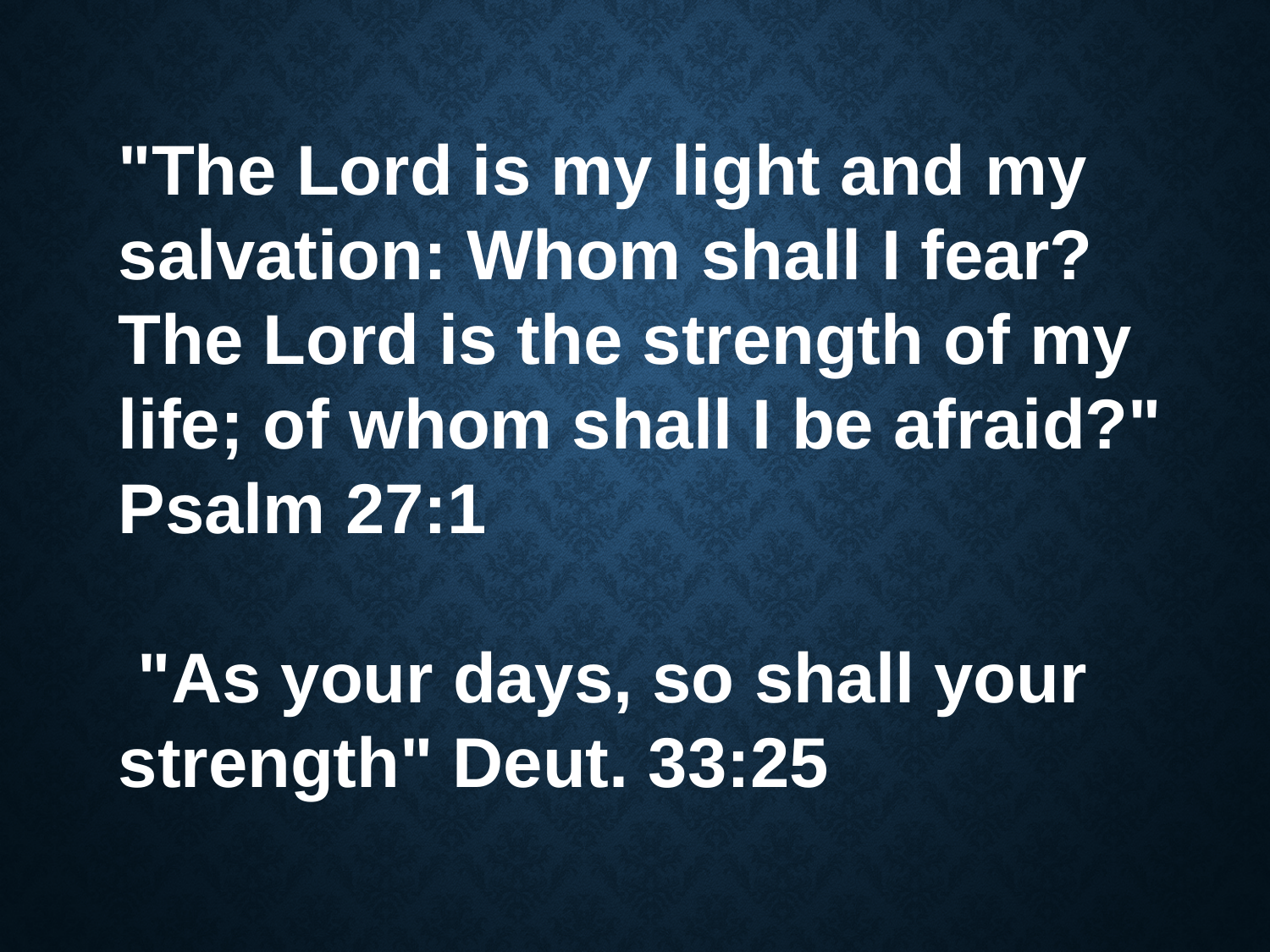

"The Lord is my light and my salvation: Whom shall I fear?
The Lord is the strength of my life; of whom shall I be afraid?" Psalm 27:1

 "As your days, so shall your strength" Deut. 33:25